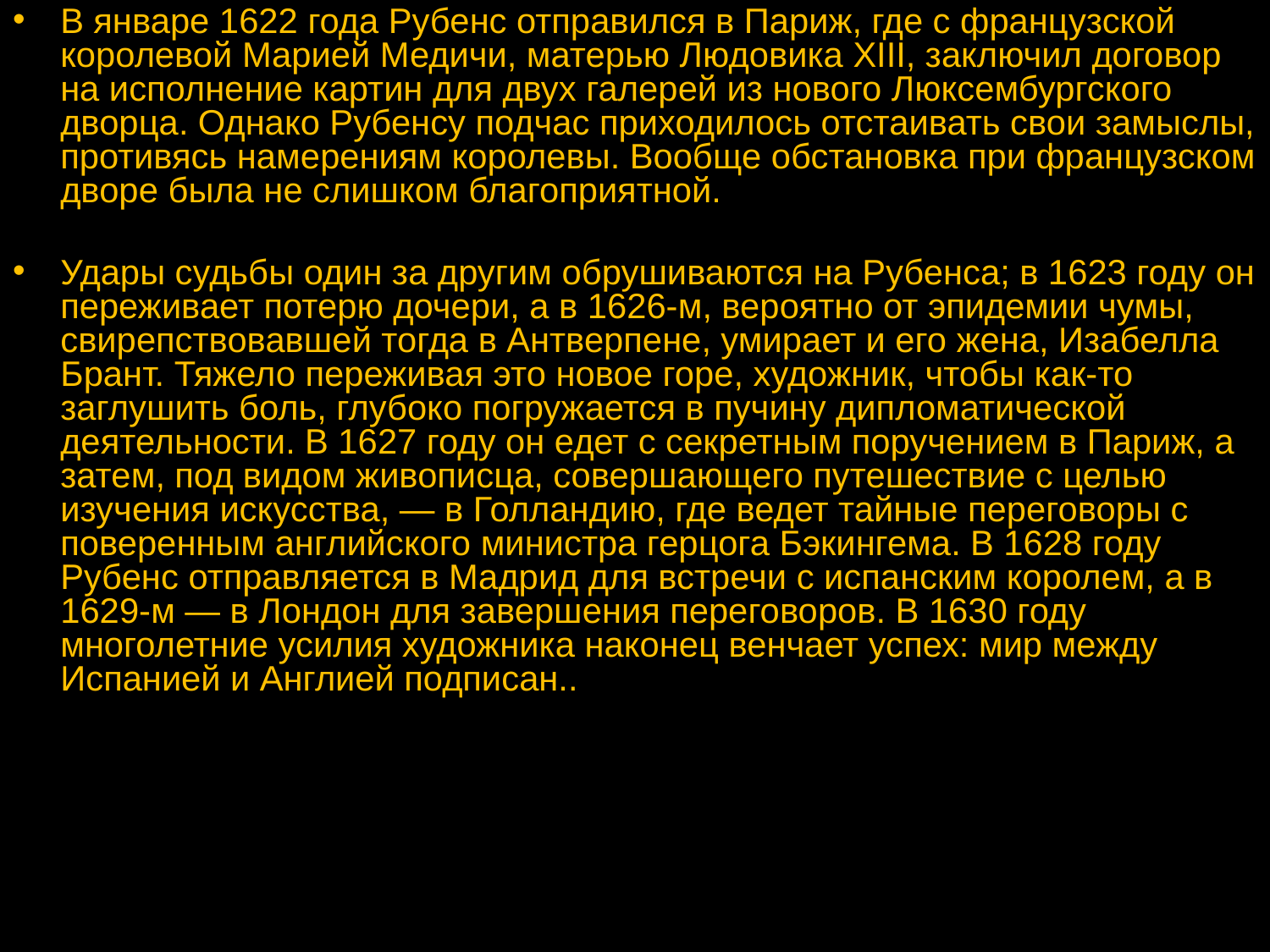

В январе 1622 года Рубенс отправился в Париж, где с французской королевой Марией Медичи, матерью Людовика XIII, заключил договор на исполнение картин для двух галерей из нового Люксембургского дворца. Однако Рубенсу подчас приходилось отстаивать свои замыслы, противясь намерениям королевы. Вообще обстановка при французском дворе была не слишком благоприятной.

Удары судьбы один за другим обрушиваются на Рубенса; в 1623 году он переживает потерю дочери, а в 1626-м, вероятно от эпидемии чумы, свирепствовавшей тогда в Антверпене, умирает и его жена, Изабелла Брант. Тяжело переживая это новое горе, художник, чтобы как-то заглушить боль, глубоко погружается в пучину дипломатической деятельности. В 1627 году он едет с секретным поручением в Париж, а затем, под видом живописца, совершающего путешествие с целью изучения искусства, — в Голландию, где ведет тайные переговоры с поверенным английского министра герцога Бэкингема. В 1628 году Рубенс отправляется в Мадрид для встречи с испанским королем, а в 1629-м — в Лондон для завершения переговоров. В 1630 году многолетние усилия художника наконец венчает успех: мир между Испанией и Англией подписан..